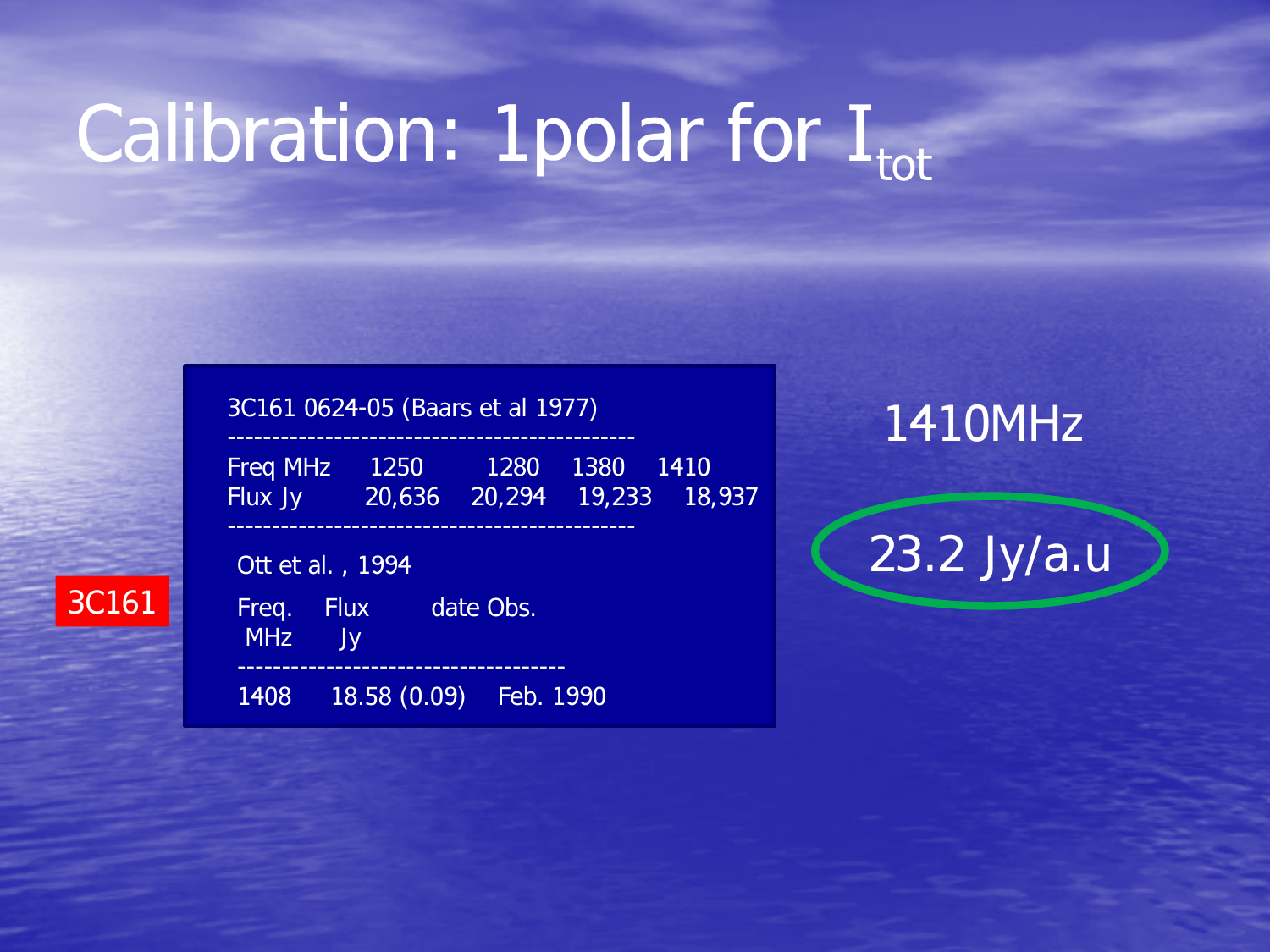

# Calibration: 1polar for Itot

Ott et al. , 1994
3C161 0624-05 (Baars et al 1977)
----------------------------------------------
Freq MHz     1250        1280    1380    1410
Flux Jy        20,636    20,294    19,233    18,937
----------------------------------------------
1410MHz

23.2 Jy/a.u
3C161
Freq.    Flux        date Obs.
 MHz      Jy
-------------------------------------
1408     18.58 (0.09)    Feb. 1990